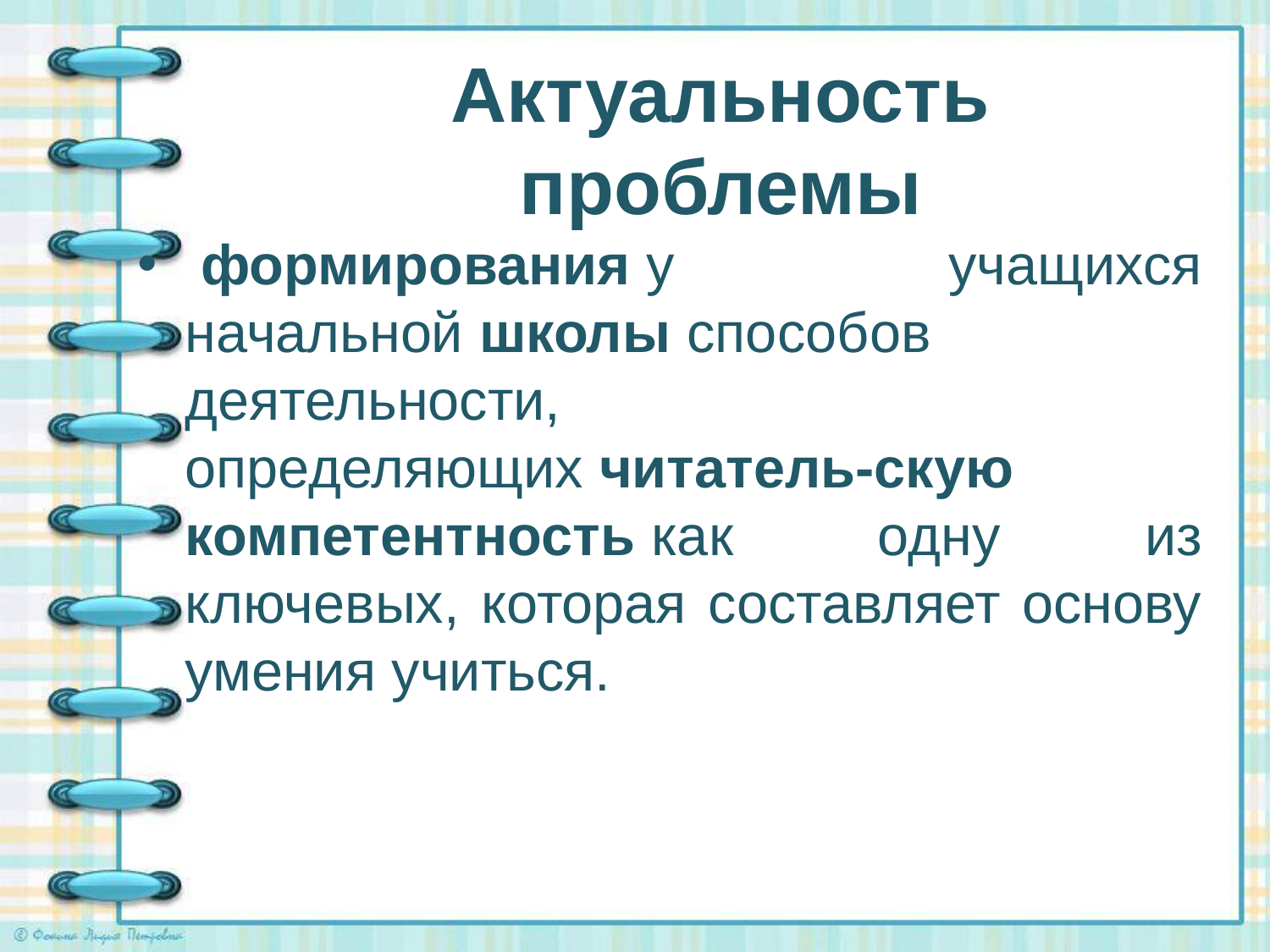

# Актуальность проблемы
 формирования у учащихся начальной школы способов деятельности, определяющих читатель-скую компетентность как одну из ключевых, которая составляет основу умения учиться.